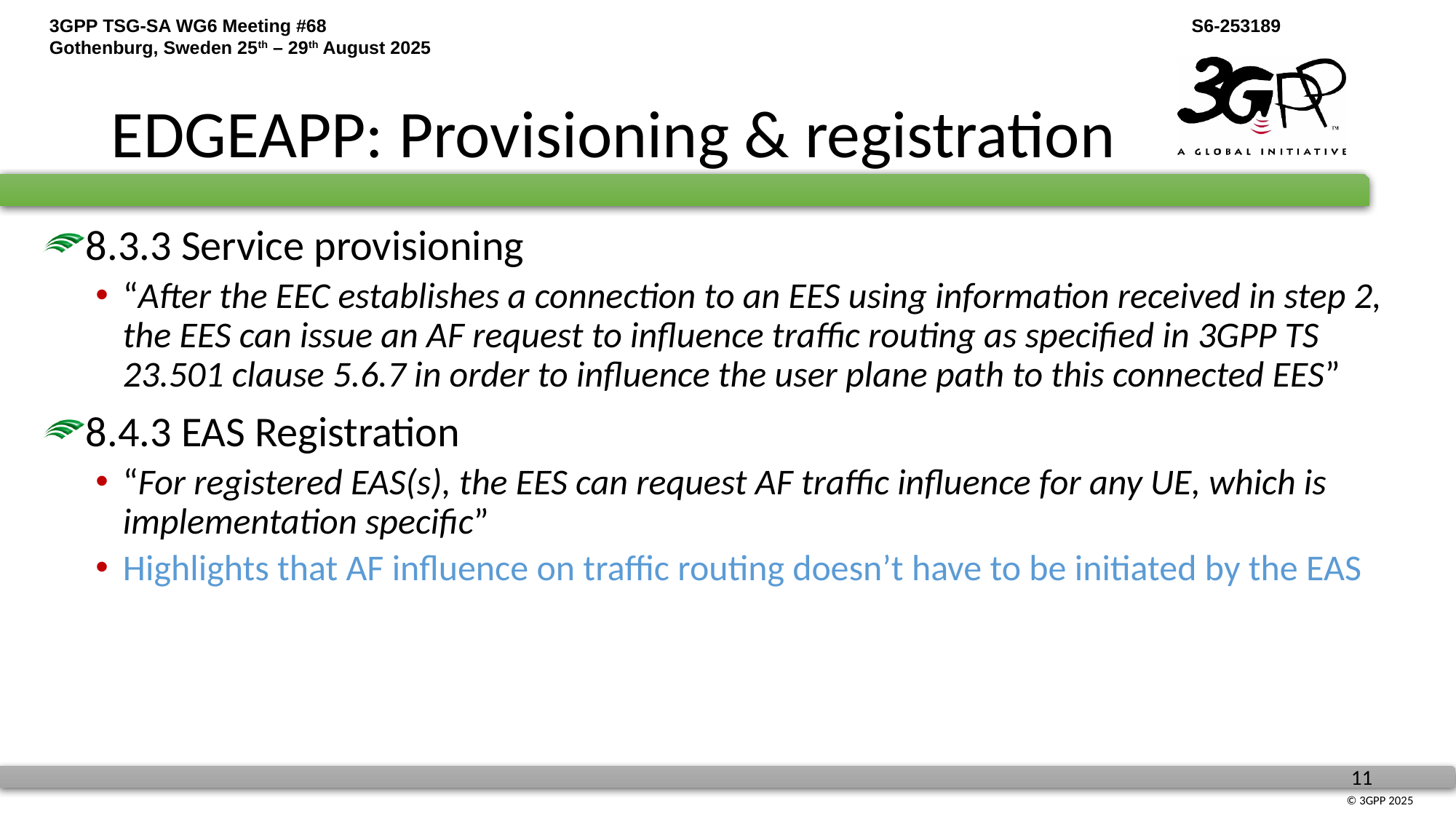

# EDGEAPP: Provisioning & registration
8.3.3 Service provisioning
“After the EEC establishes a connection to an EES using information received in step 2, the EES can issue an AF request to influence traffic routing as specified in 3GPP TS 23.501 clause 5.6.7 in order to influence the user plane path to this connected EES”
8.4.3 EAS Registration
“For registered EAS(s), the EES can request AF traffic influence for any UE, which is implementation specific”
Highlights that AF influence on traffic routing doesn’t have to be initiated by the EAS